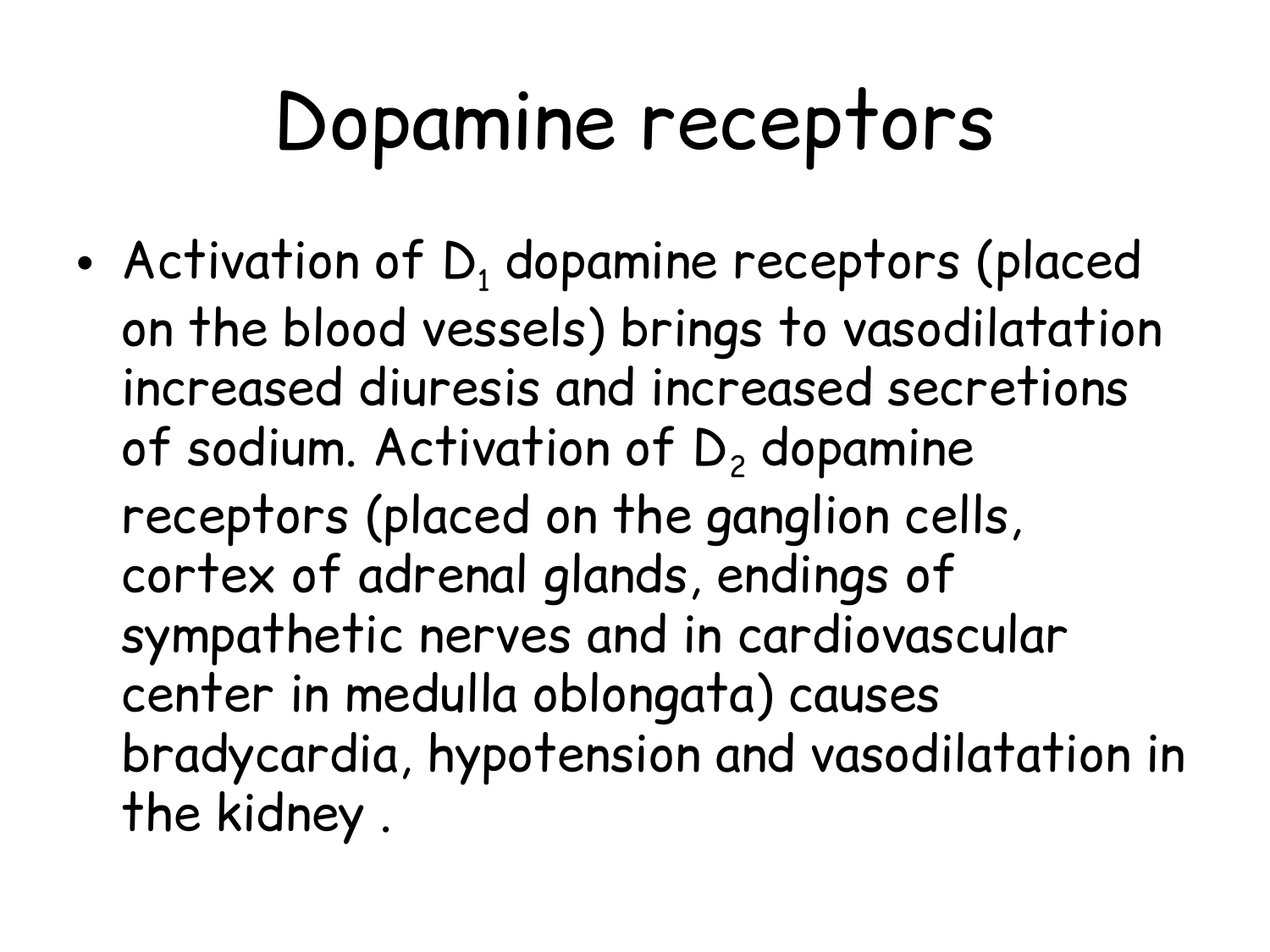

# Dopamine receptors
Activation of D1 dopamine receptors (placed on the blood vessels) brings to vasodilatation  increased diuresis and increased secretions of sodium. Activation of D2 dopamine receptors (placed on the ganglion cells, cortex of adrenal glands, endings of sympathetic nerves and in cardiovascular center in medulla oblongata) causes bradycardia, hypotension and vasodilatation in the kidney .